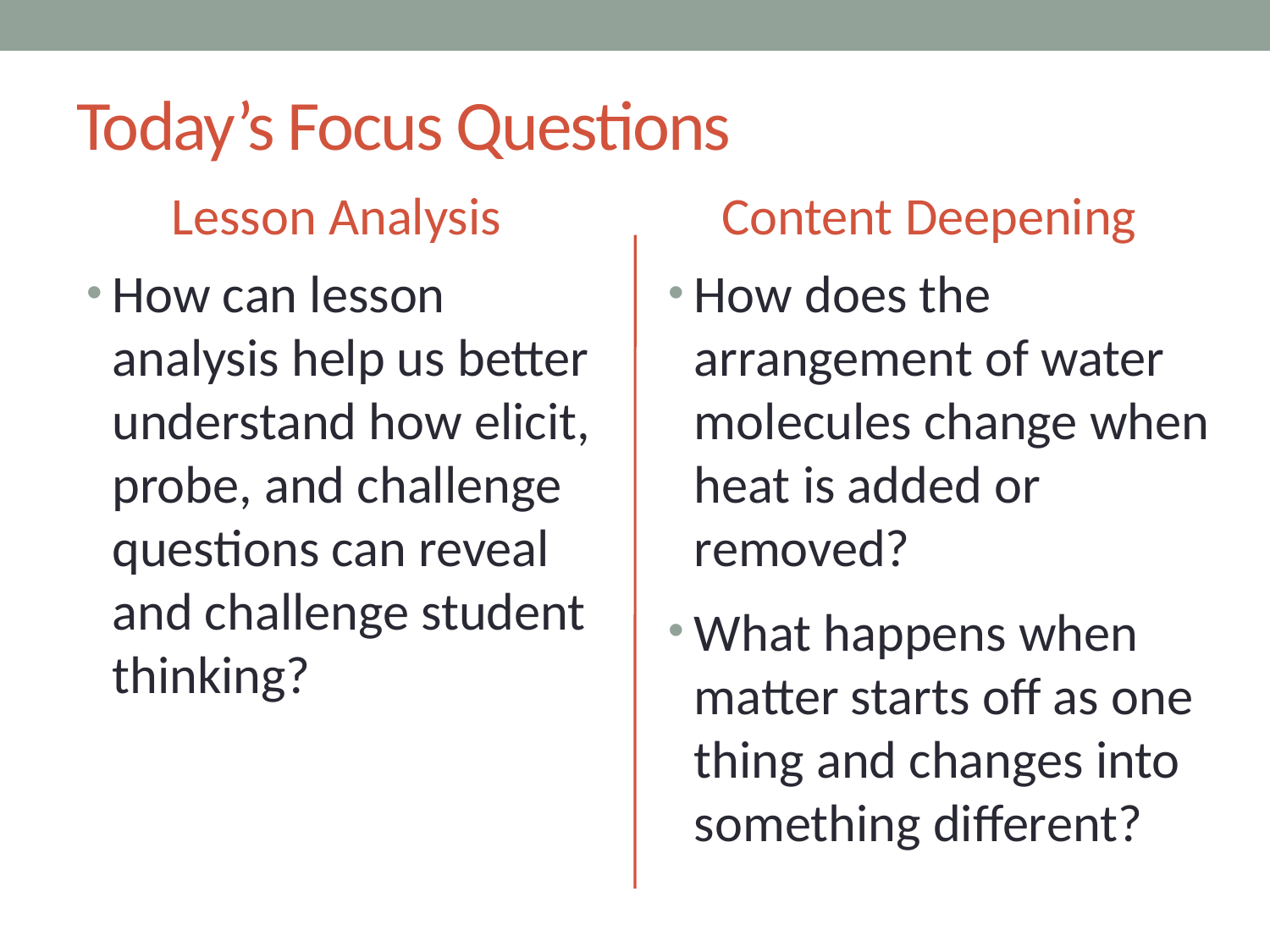

# Today’s Focus Questions
Lesson Analysis
Content Deepening
How can lesson analysis help us better understand how elicit, probe, and challenge questions can reveal and challenge student thinking?

How does the arrangement of water molecules change when heat is added or removed?
What happens when matter starts off as one thing and changes into something different?